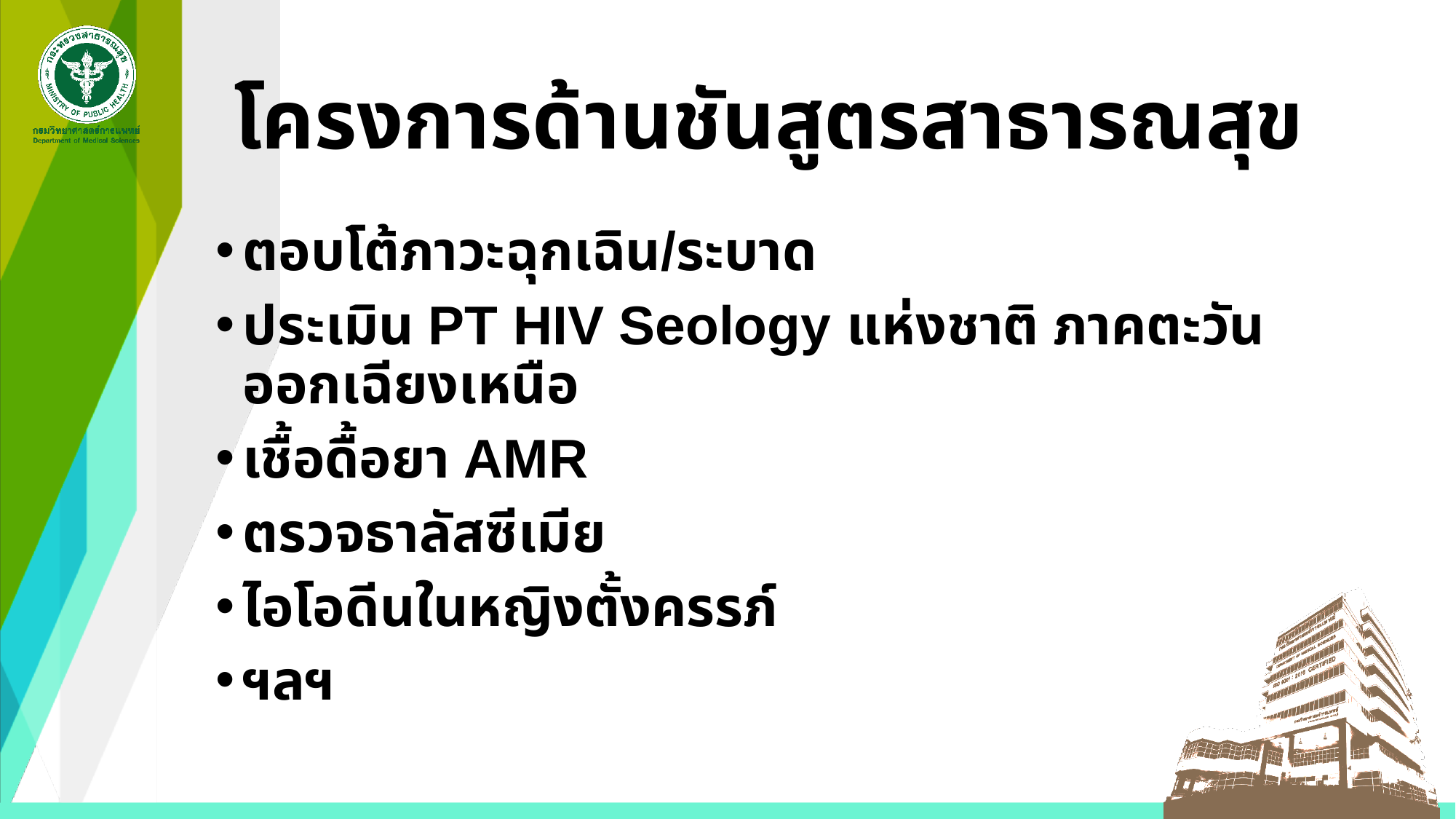

# โครงการด้านชันสูตรสาธารณสุข
ตอบโต้ภาวะฉุกเฉิน/ระบาด
ประเมิน PT HIV Seology แห่งชาติ ภาคตะวันออกเฉียงเหนือ
เชื้อดื้อยา AMR
ตรวจธาลัสซีเมีย
ไอโอดีนในหญิงตั้งครรภ์
ฯลฯ